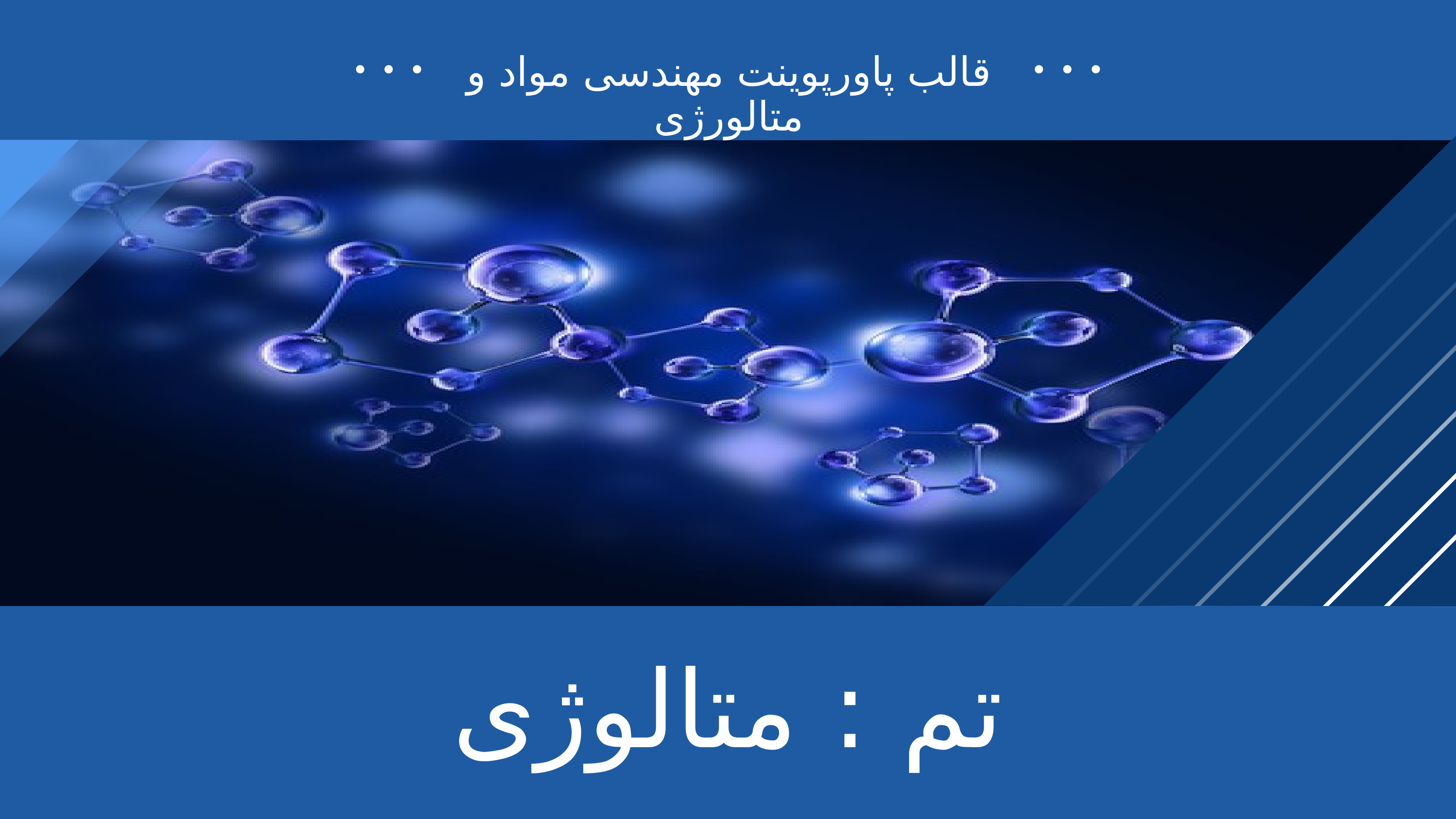

قالب پاورپوینت مهندسی مواد و متالورژی

تم : متالوژی